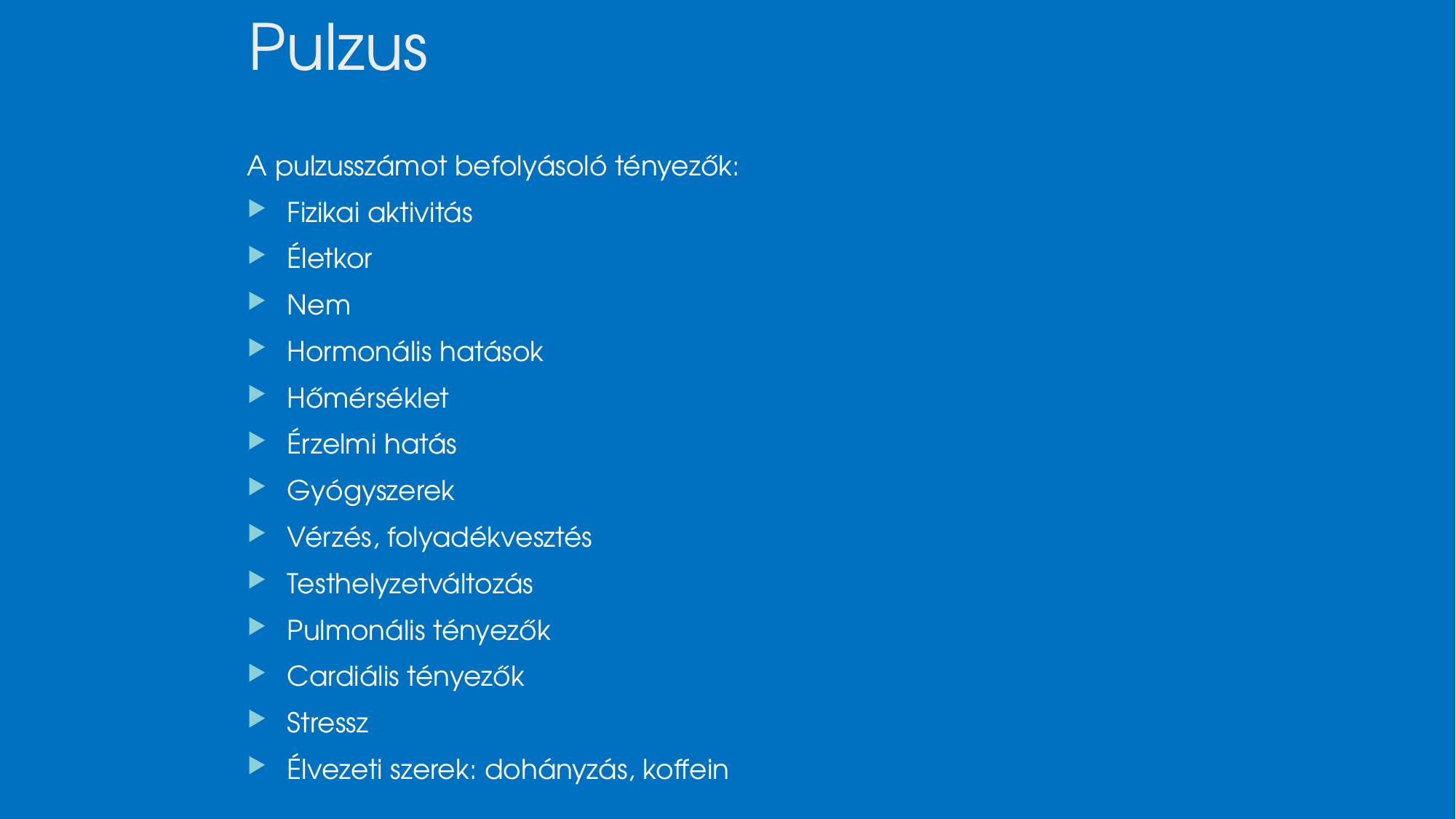

# Pulzus
A pulzusszámot befolyásoló tényezők:
Fizikai aktivitás
Életkor
Nem
Hormonális hatások
Hőmérséklet
Érzelmi hatás
Gyógyszerek
Vérzés, folyadékvesztés
Testhelyzetváltozás
Pulmonális tényezők
Cardiális tényezők
Stressz
Élvezeti szerek: dohányzás, koffein